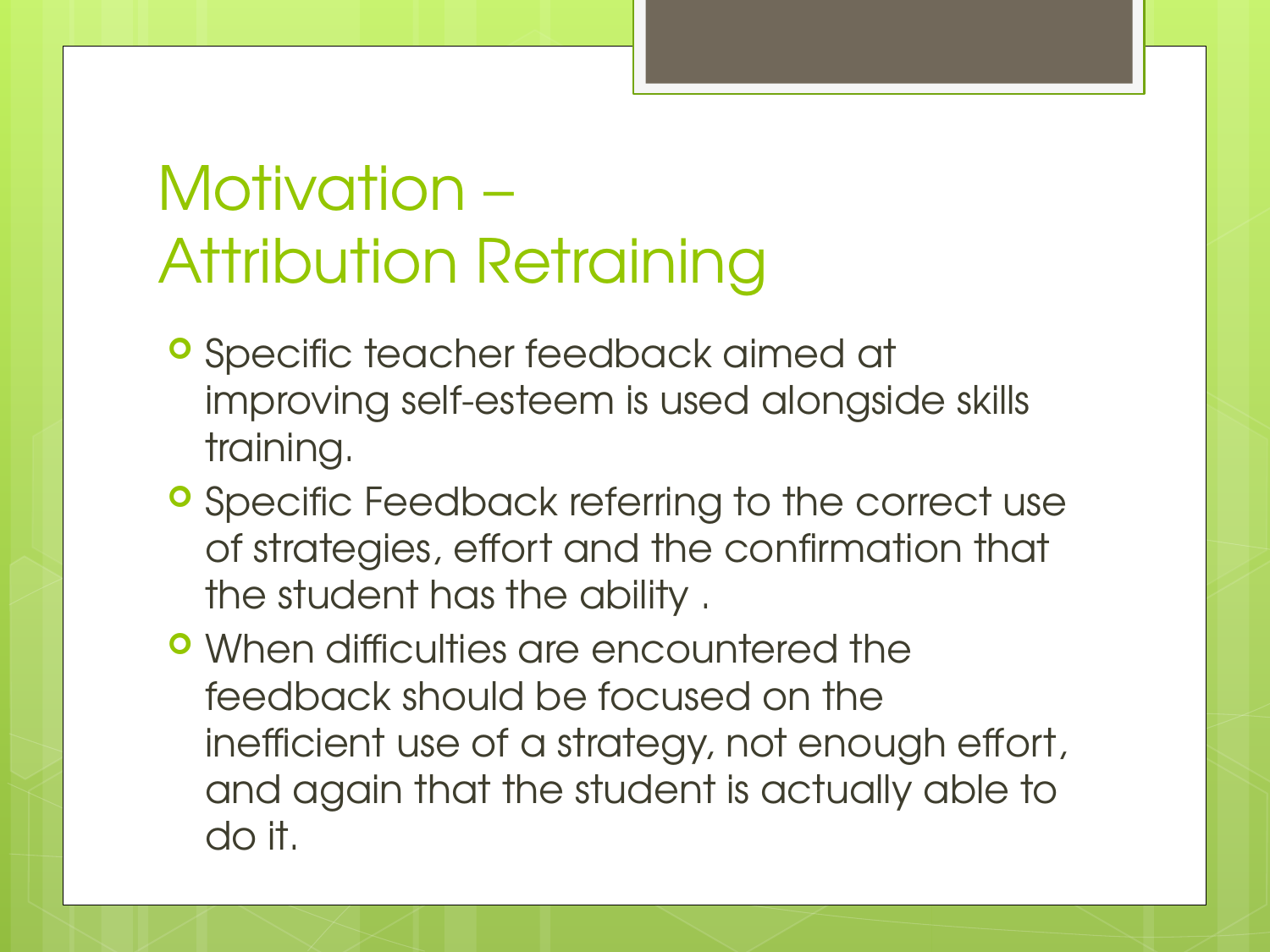

# Motivation – Attribution Retraining
Specific teacher feedback aimed at improving self-esteem is used alongside skills training.
Specific Feedback referring to the correct use of strategies, effort and the confirmation that the student has the ability .
When difficulties are encountered the feedback should be focused on the inefficient use of a strategy, not enough effort, and again that the student is actually able to do it.